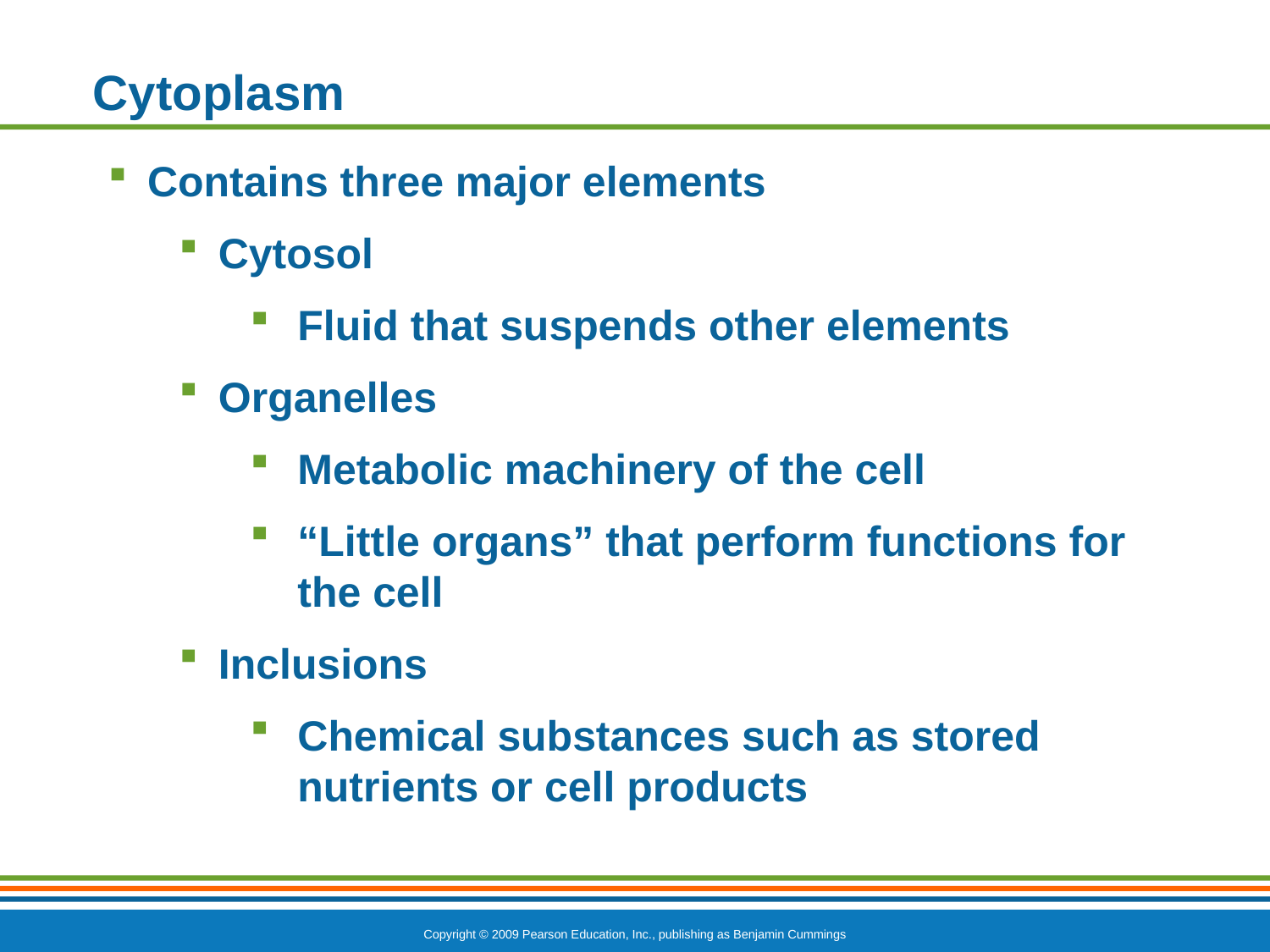

# Cytoplasm
Contains three major elements
Cytosol
Fluid that suspends other elements
Organelles
Metabolic machinery of the cell
“Little organs” that perform functions for the cell
Inclusions
Chemical substances such as stored nutrients or cell products